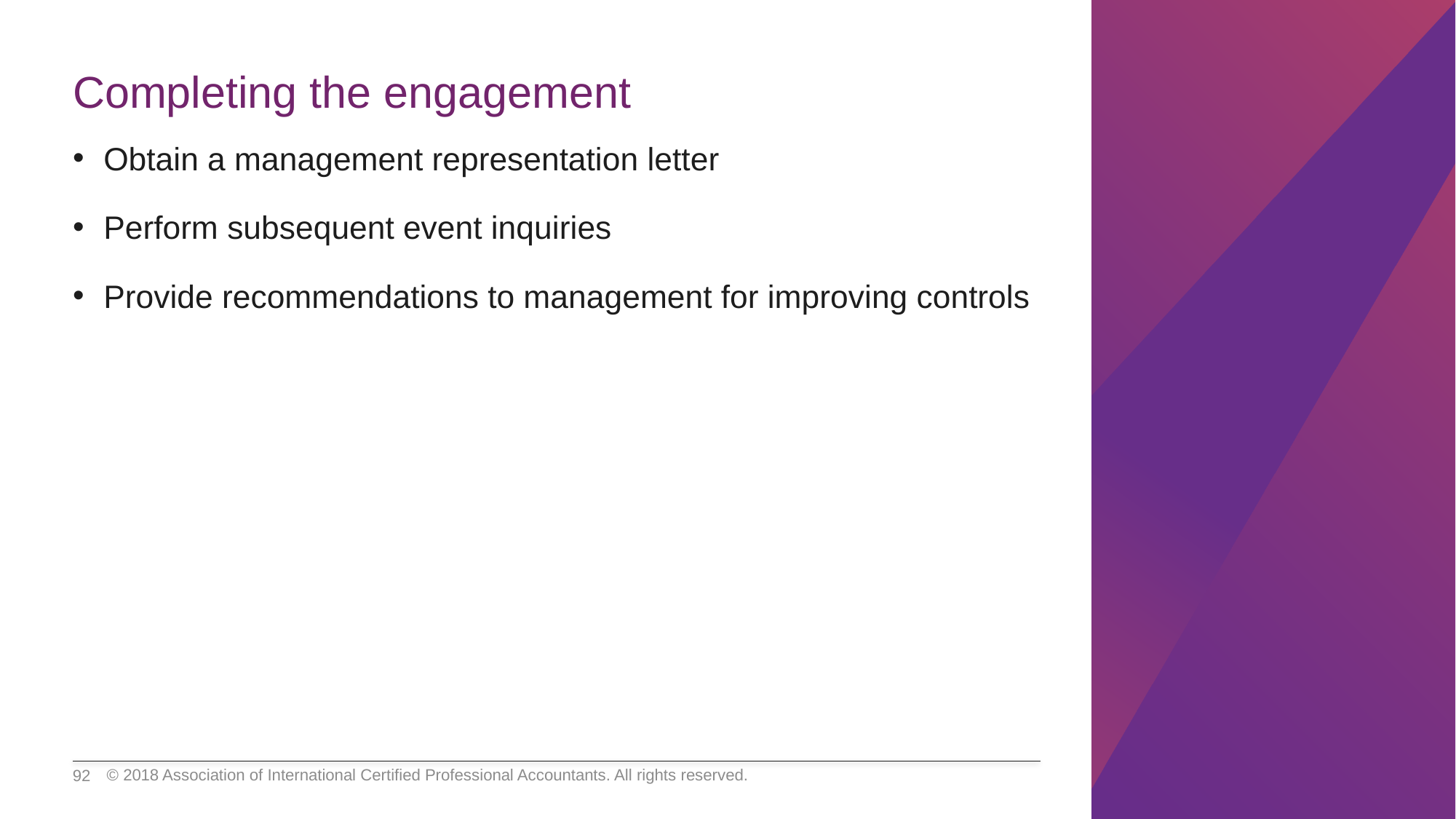

# Completing the engagement
Obtain a management representation letter
Perform subsequent event inquiries
Provide recommendations to management for improving controls
© 2018 Association of International Certified Professional Accountants. All rights reserved.
92